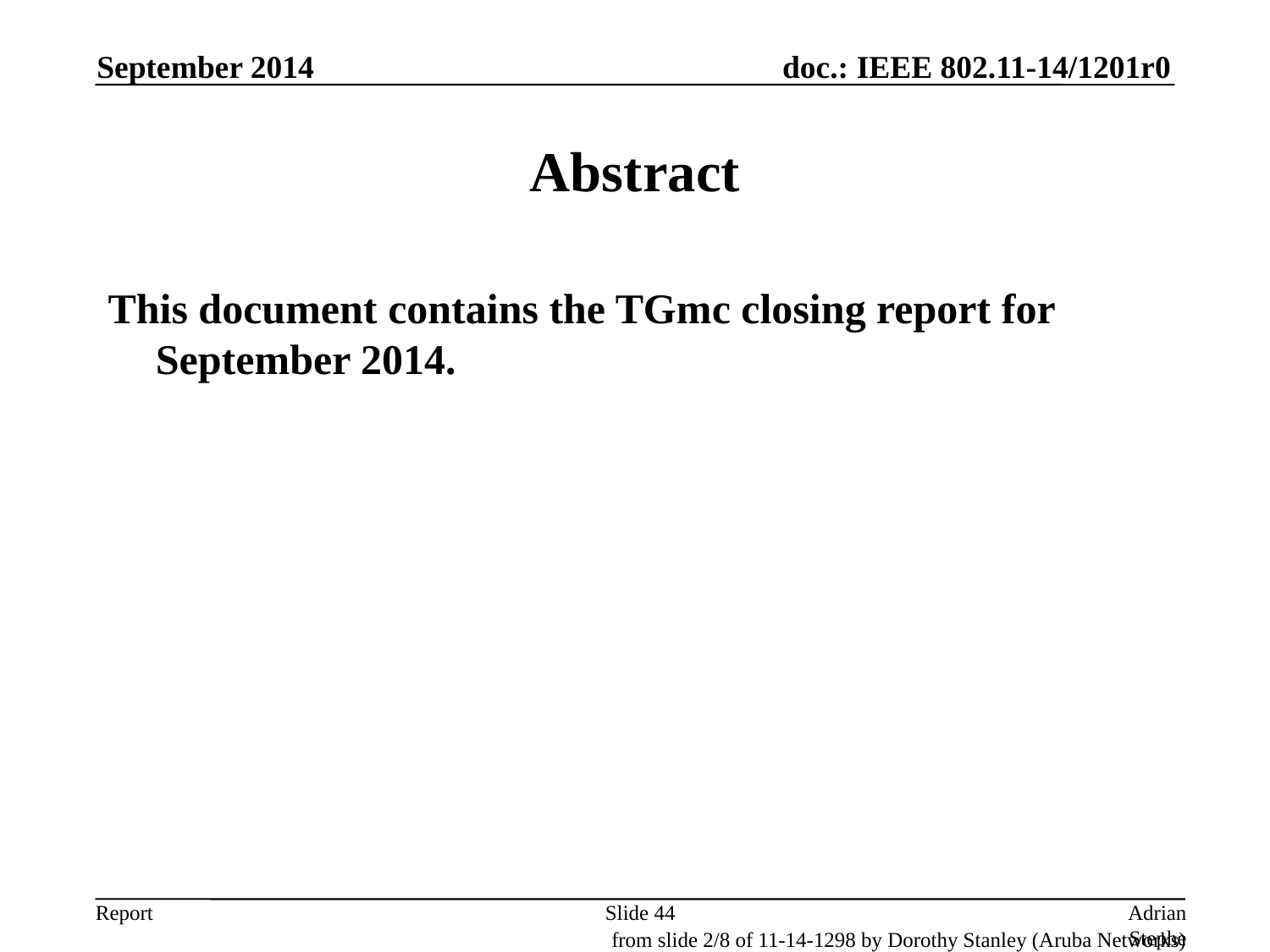

September 2014
# Abstract
This document contains the TGmc closing report for September 2014.
Slide 44
Adrian Stephens, Intel Corporation
from slide 2/8 of 11-14-1298 by Dorothy Stanley (Aruba Networks)